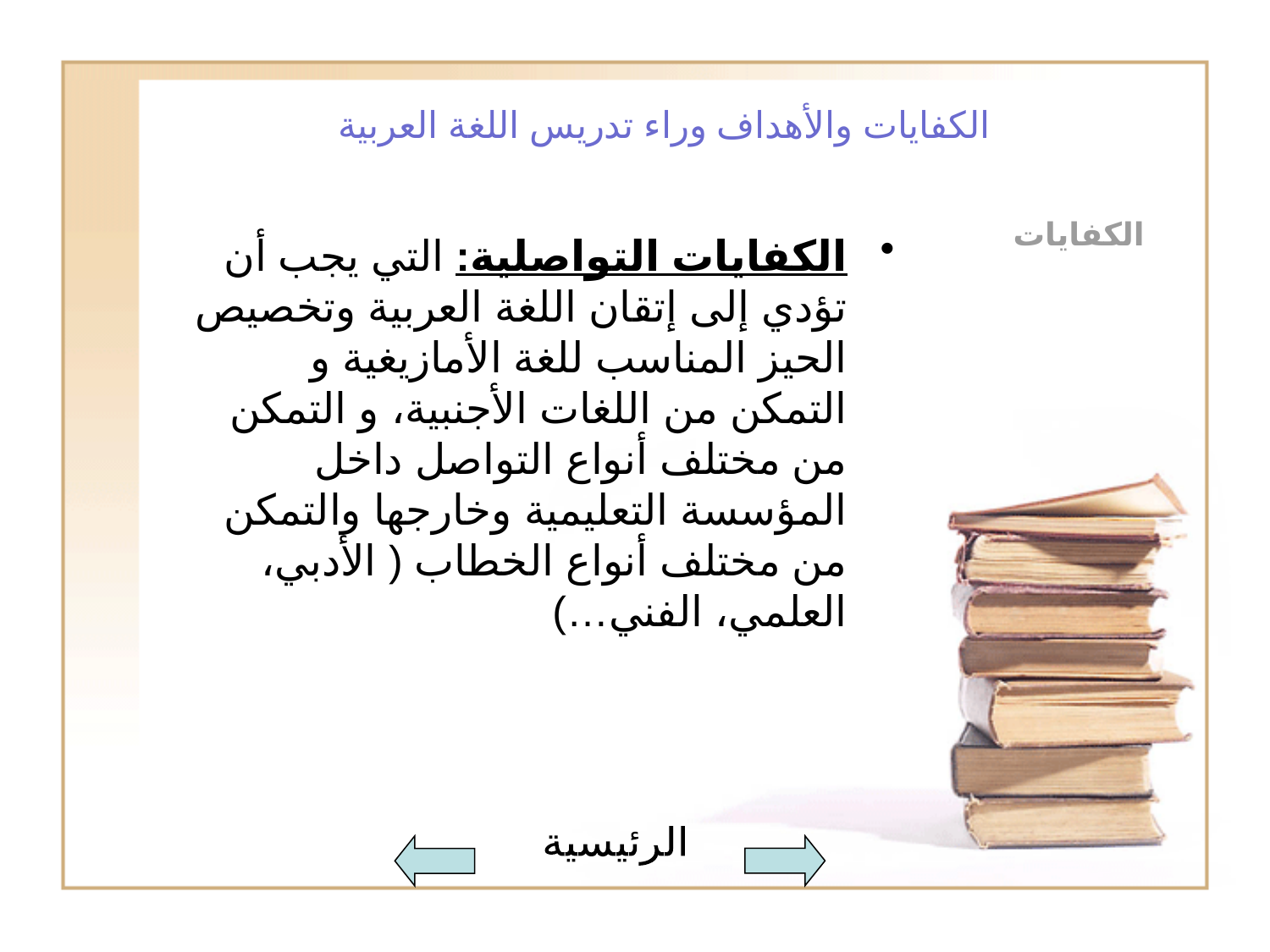

# الكفايات والأهداف وراء تدريس اللغة العربية
الكفايات
الكفايات التواصلية: التي يجب أن تؤدي إلى إتقان اللغة العربية وتخصيص الحيز المناسب للغة الأمازيغية و التمكن من اللغات الأجنبية، و التمكن من مختلف أنواع التواصل داخل المؤسسة التعليمية وخارجها والتمكن من مختلف أنواع الخطاب ( الأدبي، العلمي، الفني…)

الرئيسية